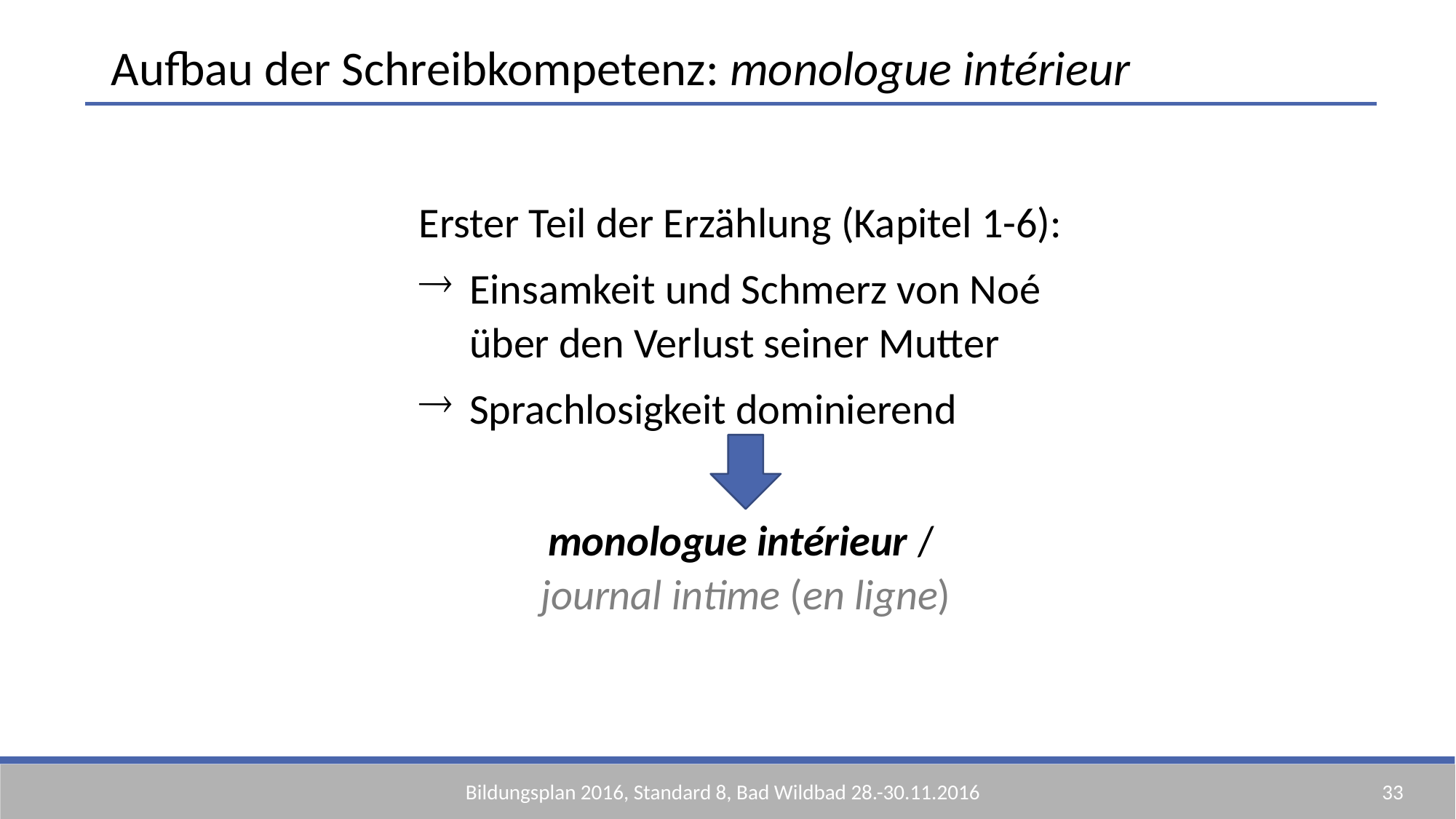

Aufbau der Schreibkompetenz: monologue intérieur
Erster Teil der Erzählung (Kapitel 1-6):
 Einsamkeit und Schmerz von Noé
 über den Verlust seiner Mutter
 Sprachlosigkeit dominierend

monologue intérieur /
journal intime (en ligne)